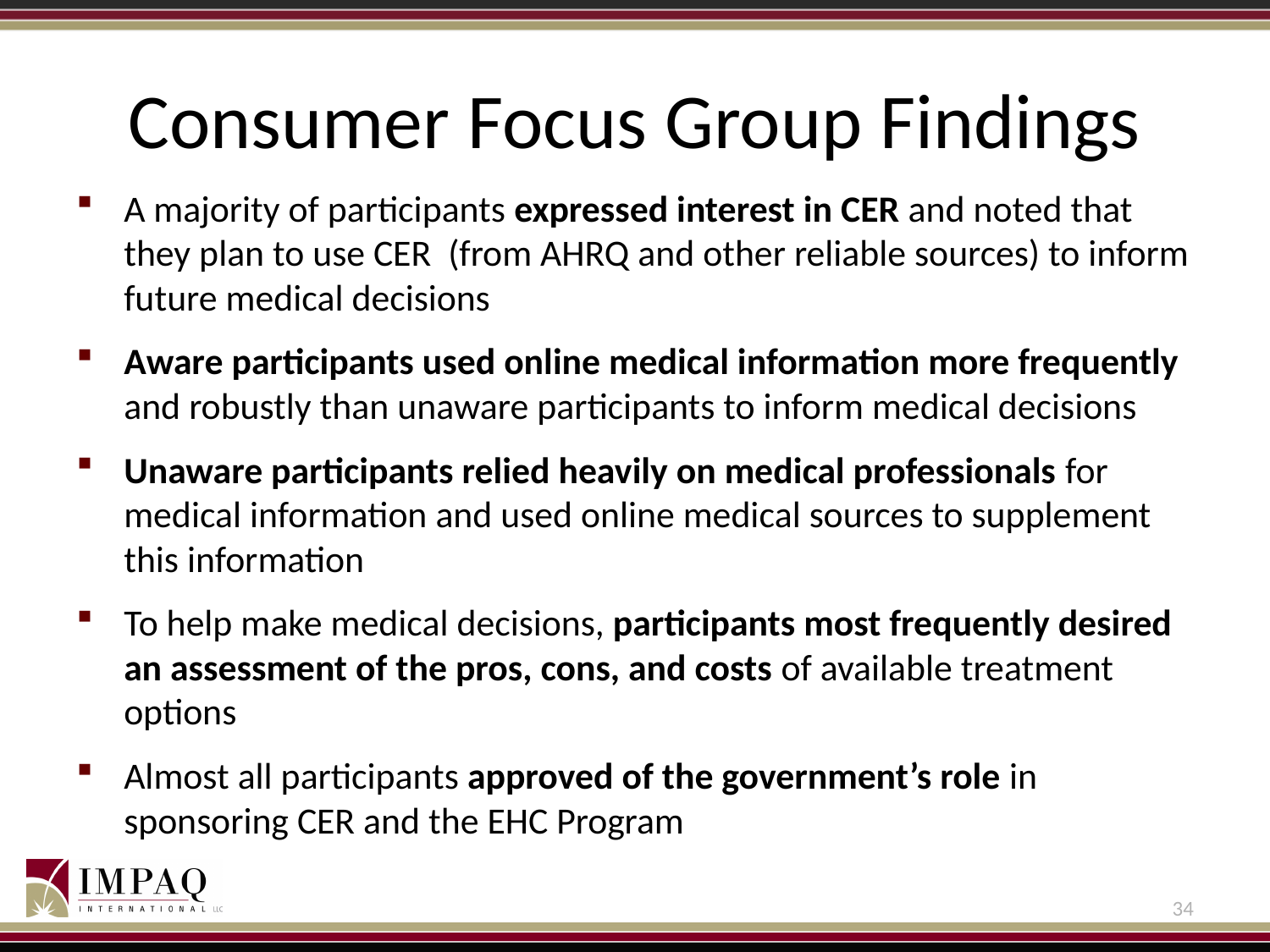

# Consumer Focus Group Findings
A majority of participants expressed interest in CER and noted that they plan to use CER  (from AHRQ and other reliable sources) to inform future medical decisions

Aware participants used online medical information more frequently and robustly than unaware participants to inform medical decisions

Unaware participants relied heavily on medical professionals for medical information and used online medical sources to supplement this information

To help make medical decisions, participants most frequently desired an assessment of the pros, cons, and costs of available treatment options

Almost all participants approved of the government’s role in sponsoring CER and the EHC Program
34